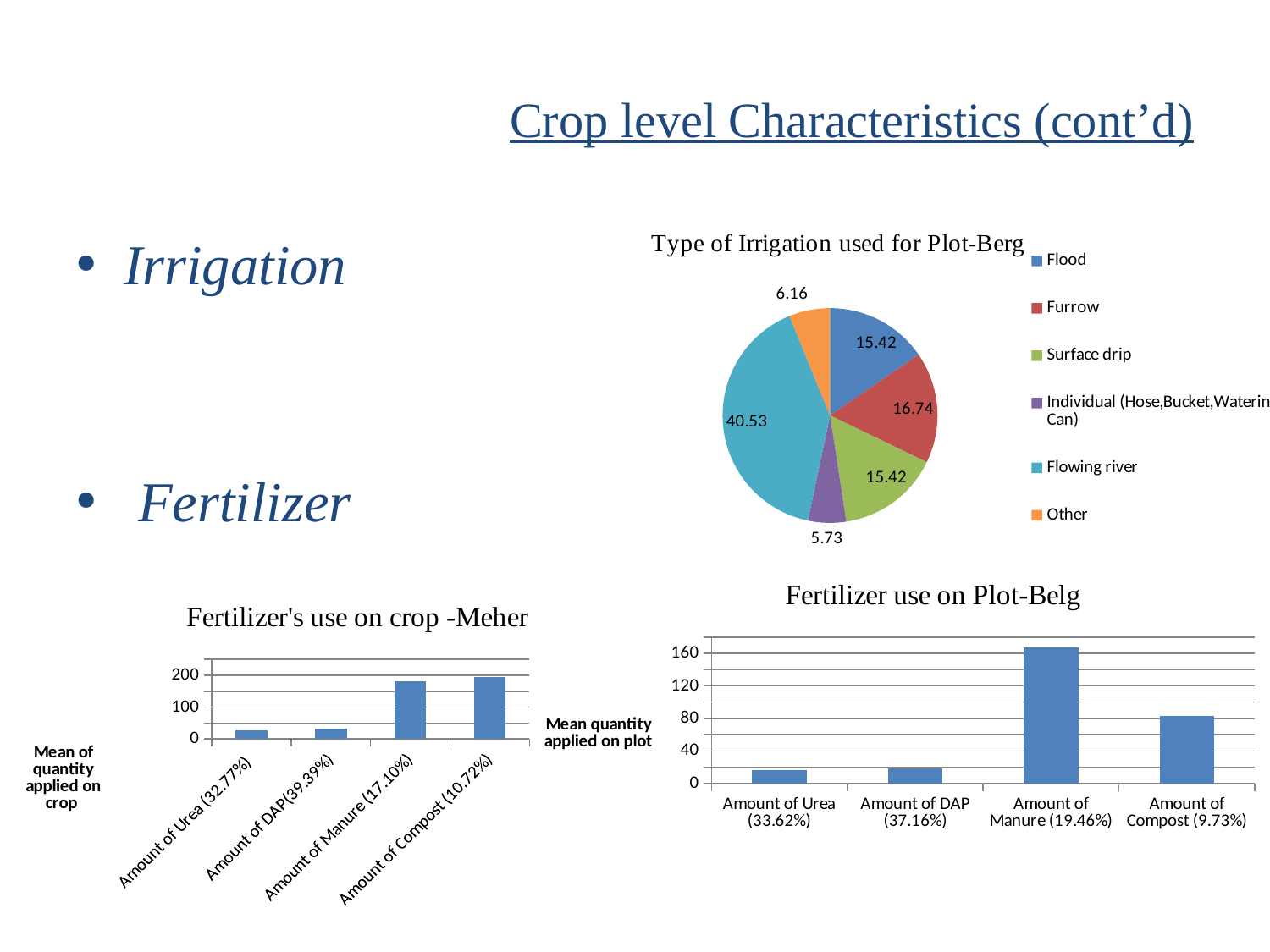

# Crop level Characteristics (cont’d)
Irrigation

 Fertilizer

### Chart: Type of Irrigation used for Plot-Berg

| Category |  |
|---|---|
| Flood | 15.42 |
| Furrow | 16.739999999999988 |
| Surface drip | 15.42 |
| Individual (Hose,Bucket,Watering Can) | 5.73 |
| Flowing river | 40.53 |
| Other | 6.159999999999997 |

### Chart: Fertilizer use on Plot-Belg

| Category |  |
|---|---|
| Amount of Urea (33.62%) | 16.111840000000026 |
| Amount of DAP (37.16%) | 18.74405 |
| Amount of Manure (19.46%) | 167.0455 |
| Amount of Compost (9.73%) | 83.02272999999998 |

### Chart: Fertilizer's use on crop -Meher

| Category |  |
|---|---|
| Amount of Urea (32.77%)  | 27.255009999999967 |
| Amount of DAP(39.39%) | 33.52785 |
| Amount of Manure (17.10%) | 182.1816 |
| Amount of Compost (10.72%) | 193.9805 |